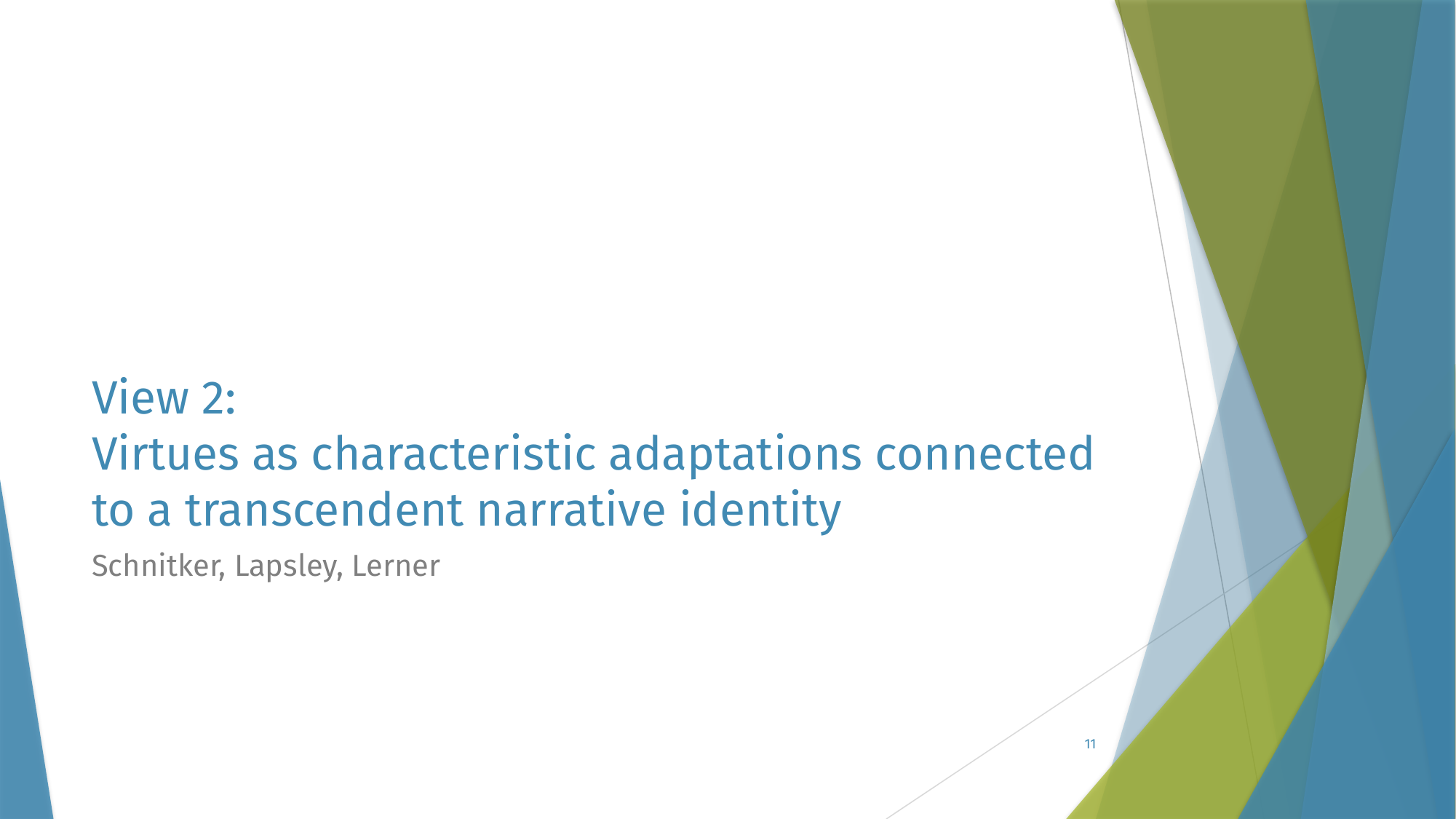

# View 2: Virtues as characteristic adaptations connected to a transcendent narrative identity
Schnitker, Lapsley, Lerner

11